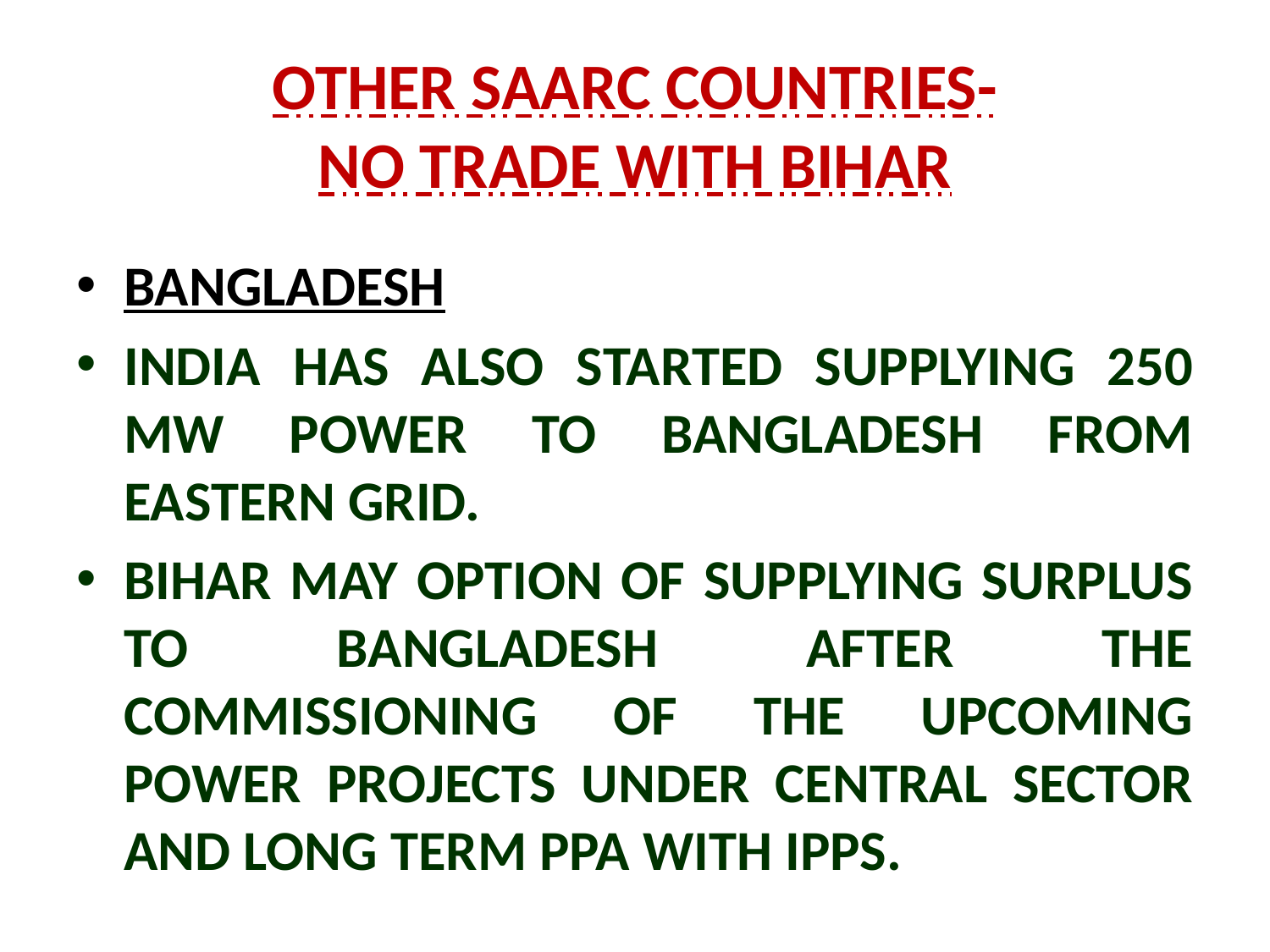

# OTHER SAARC COUNTRIES- NO TRADE WITH BIHAR
BANGLADESH
INDIA HAS ALSO STARTED SUPPLYING 250 MW POWER TO BANGLADESH FROM EASTERN GRID.
BIHAR MAY OPTION OF SUPPLYING SURPLUS TO BANGLADESH AFTER THE COMMISSIONING OF THE UPCOMING POWER PROJECTS UNDER CENTRAL SECTOR AND LONG TERM PPA WITH IPPS.